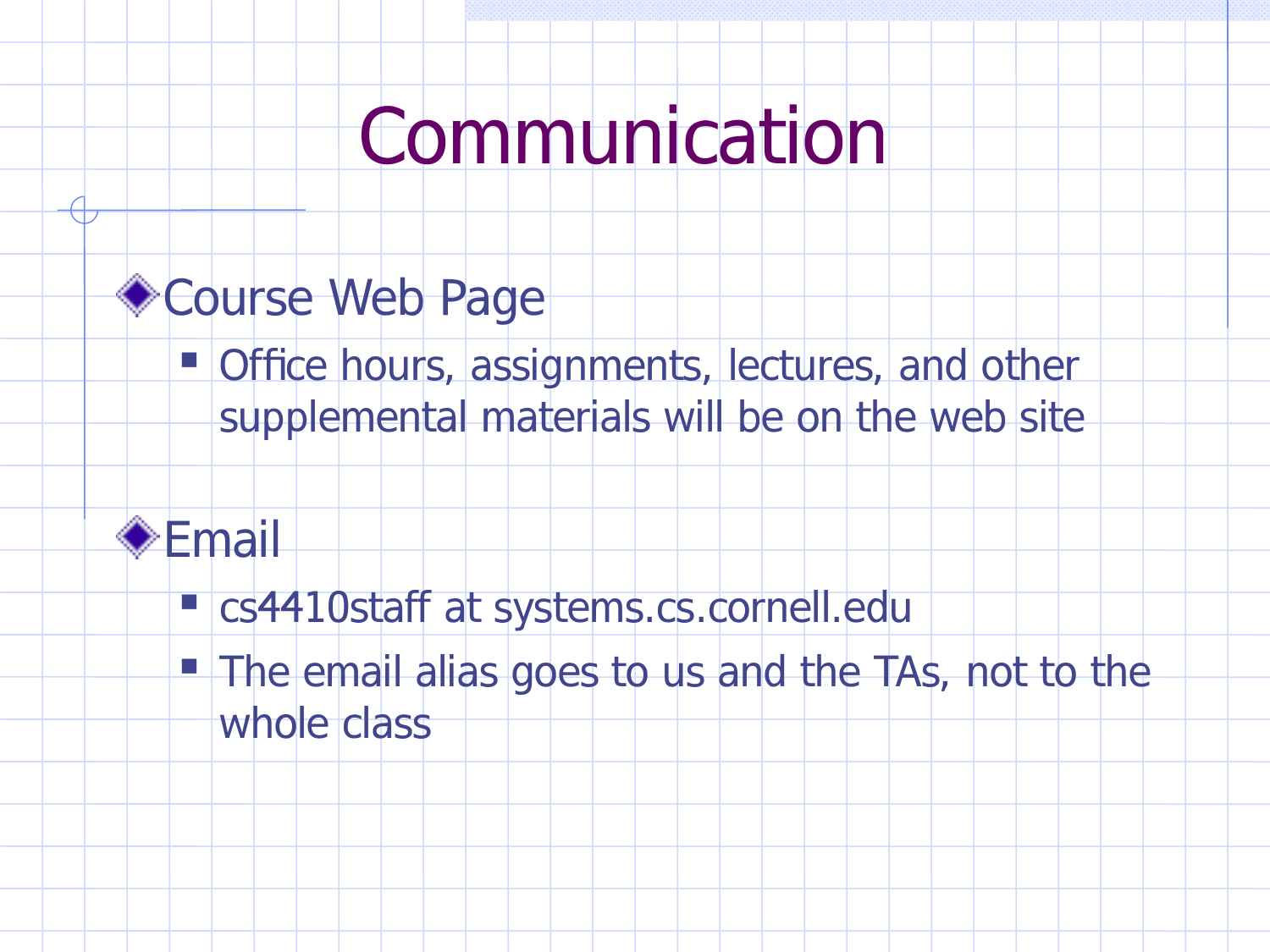

# Communication
Course Web Page
Office hours, assignments, lectures, and other supplemental materials will be on the web site
Email
cs4410staff at systems.cs.cornell.edu
The email alias goes to us and the TAs, not to the whole class